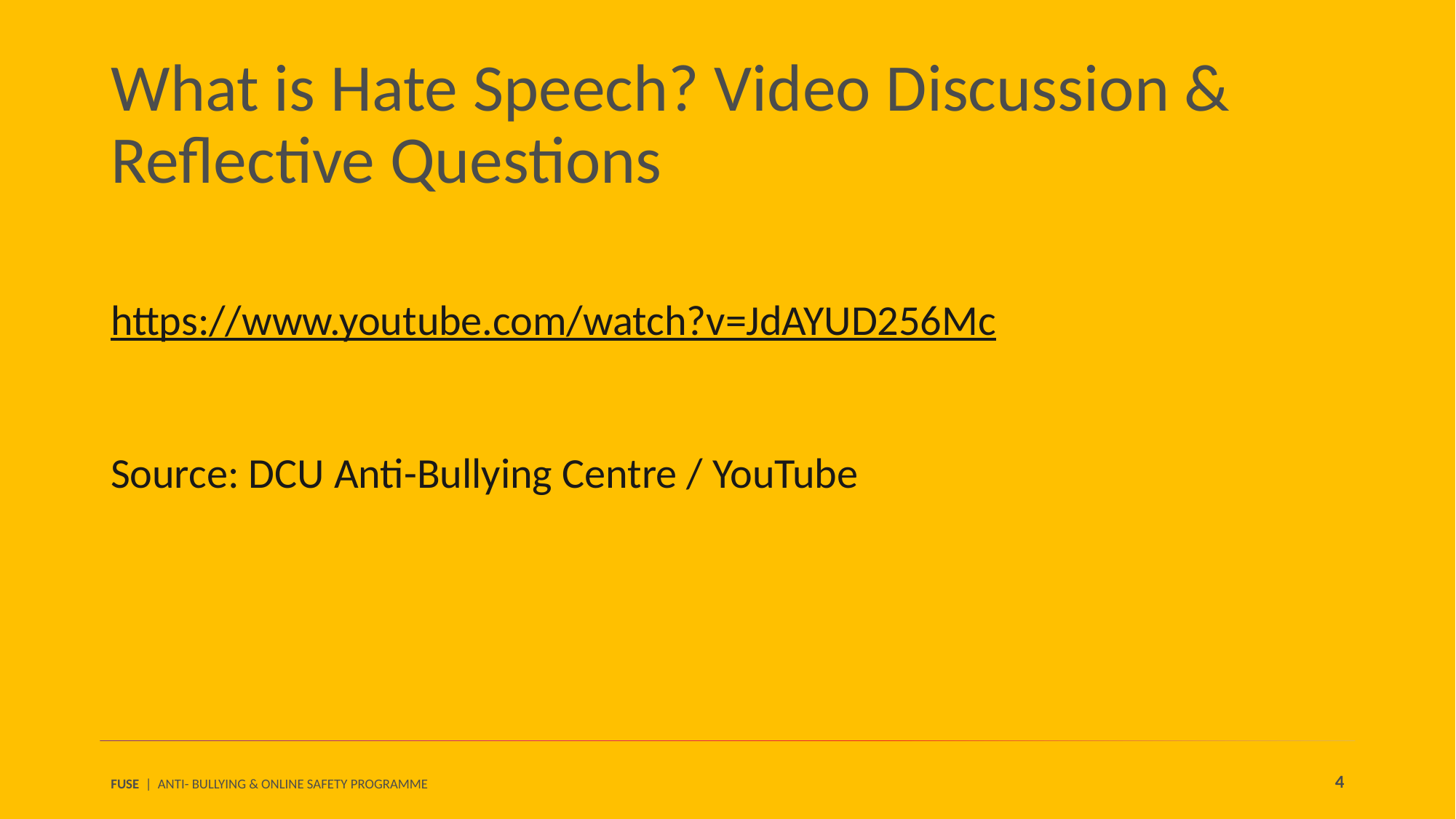

What is Hate Speech? Video Discussion & Reflective Questions

https://www.youtube.com/watch?v=JdAYUD256Mc

Source: DCU Anti-Bullying Centre / YouTube
4